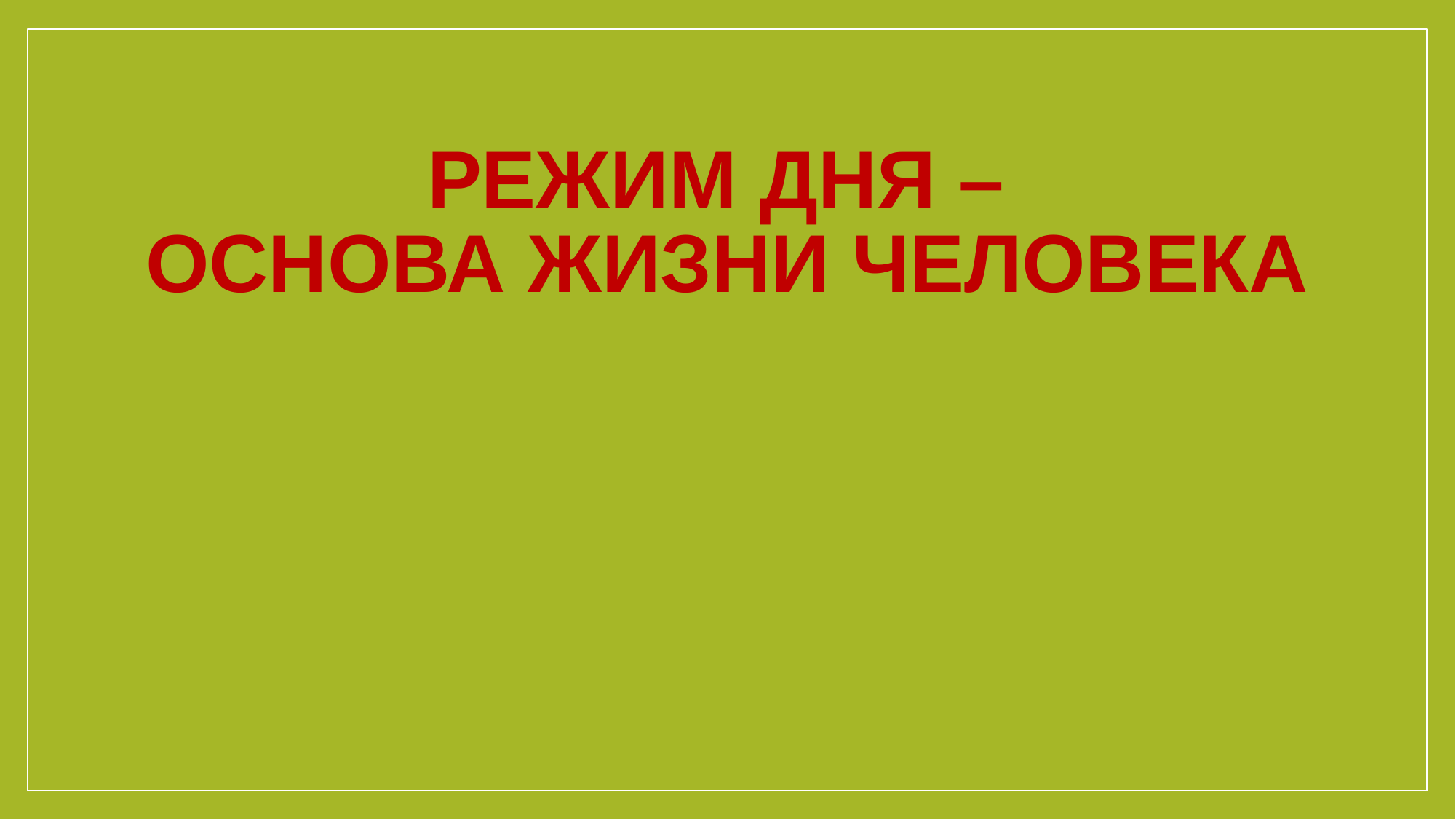

# Режим дня – основа жизни человека